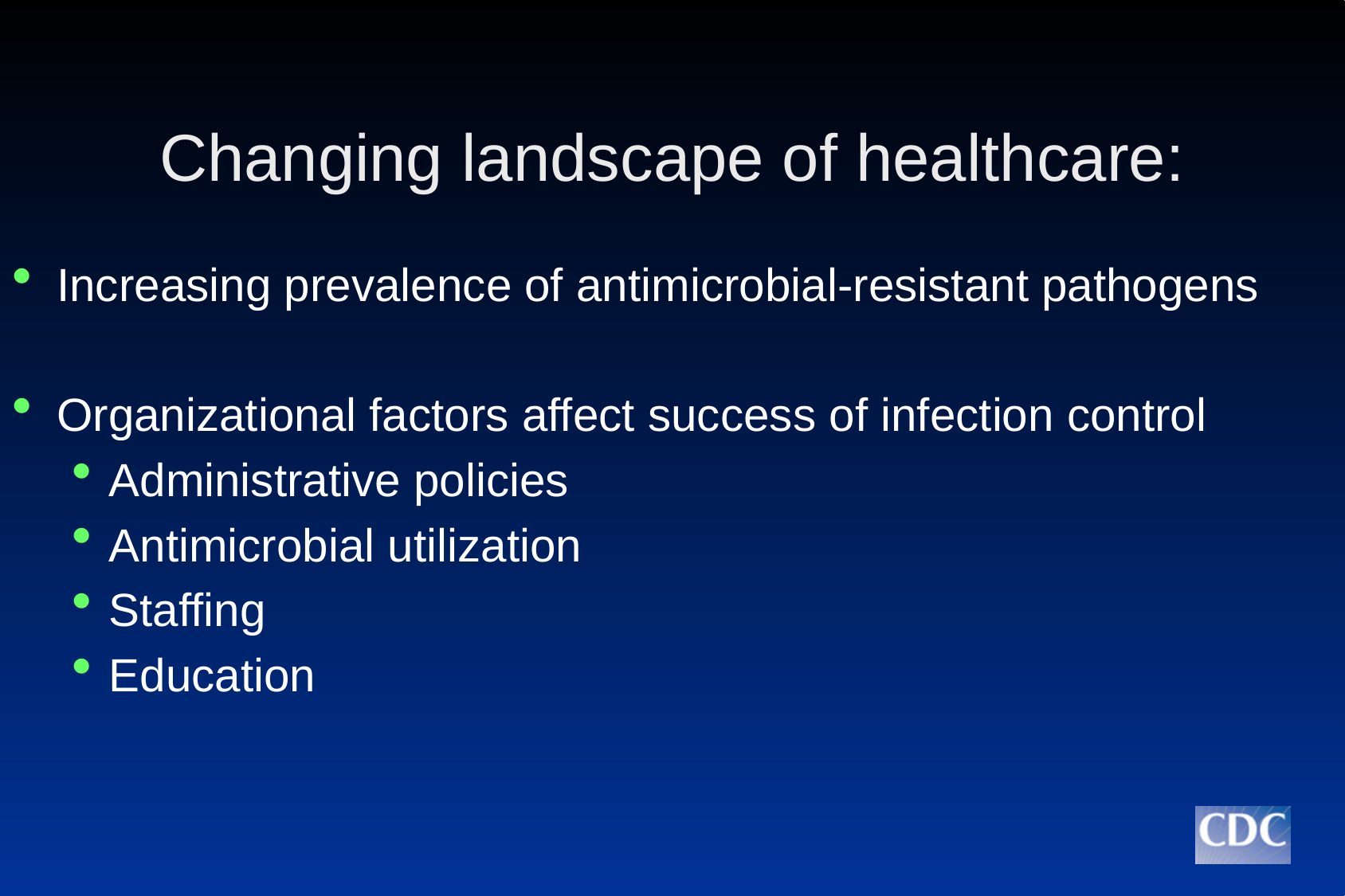

# Changing landscape of healthcare:
Increasing prevalence of antimicrobial-resistant pathogens

Organizational factors affect success of infection control
Administrative policies
Antimicrobial utilization
Staffing
Education